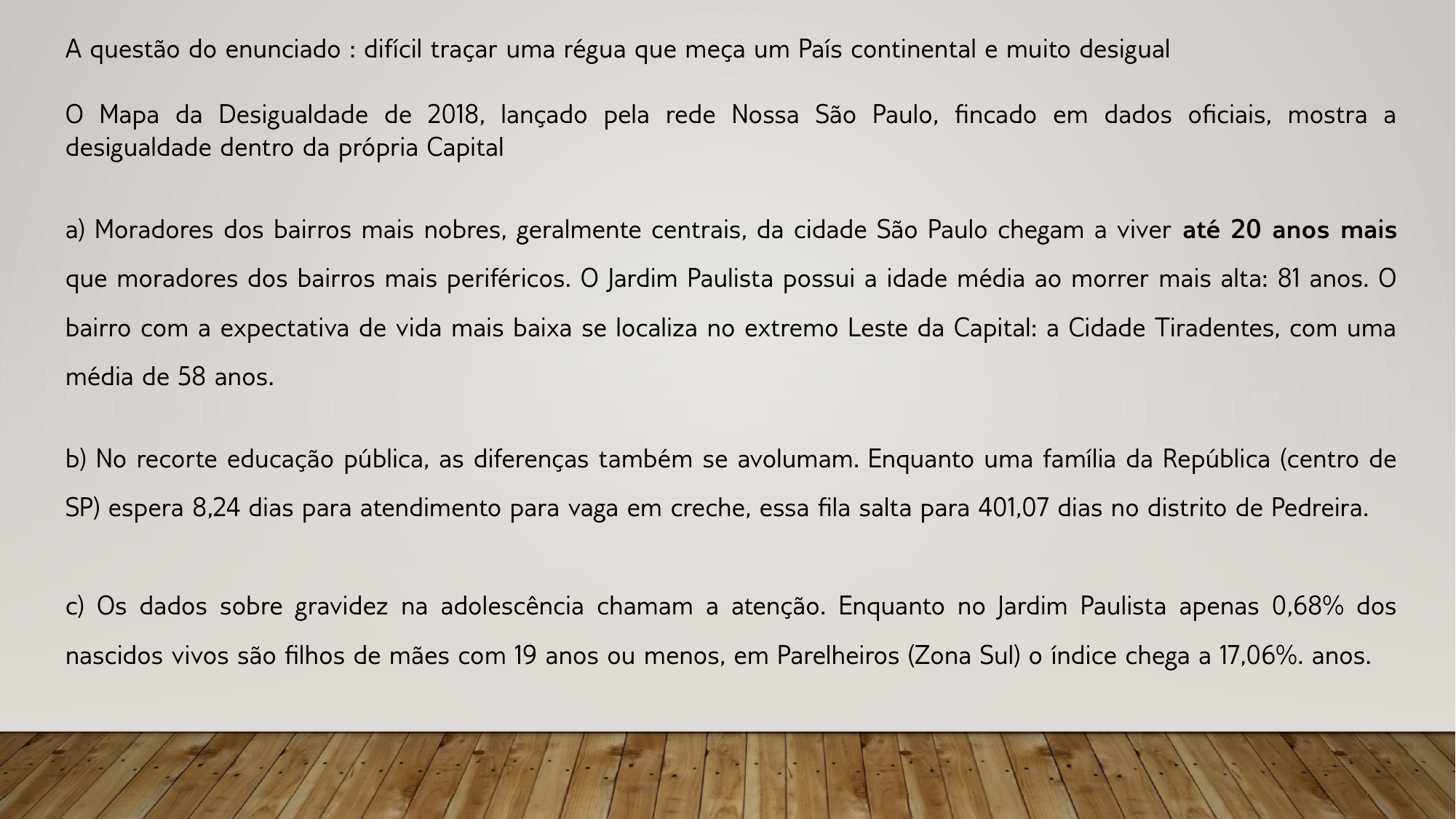

A questão do enunciado : difícil traçar uma régua que meça um País continental e muito desigual

O Mapa da Desigualdade de 2018, lançado pela rede Nossa São Paulo, fincado em dados oficiais, mostra a desigualdade dentro da própria Capital

a) Moradores dos bairros mais nobres, geralmente centrais, da cidade São Paulo chegam a viver até 20 anos mais que moradores dos bairros mais periféricos. O Jardim Paulista possui a idade média ao morrer mais alta: 81 anos. O bairro com a expectativa de vida mais baixa se localiza no extremo Leste da Capital: a Cidade Tiradentes, com uma média de 58 anos.

b) No recorte educação pública, as diferenças também se avolumam. Enquanto uma família da República (centro de SP) espera 8,24 dias para atendimento para vaga em creche, essa fila salta para 401,07 dias no distrito de Pedreira.

c) Os dados sobre gravidez na adolescência chamam a atenção. Enquanto no Jardim Paulista apenas 0,68% dos nascidos vivos são filhos de mães com 19 anos ou menos, em Parelheiros (Zona Sul) o índice chega a 17,06%. anos.